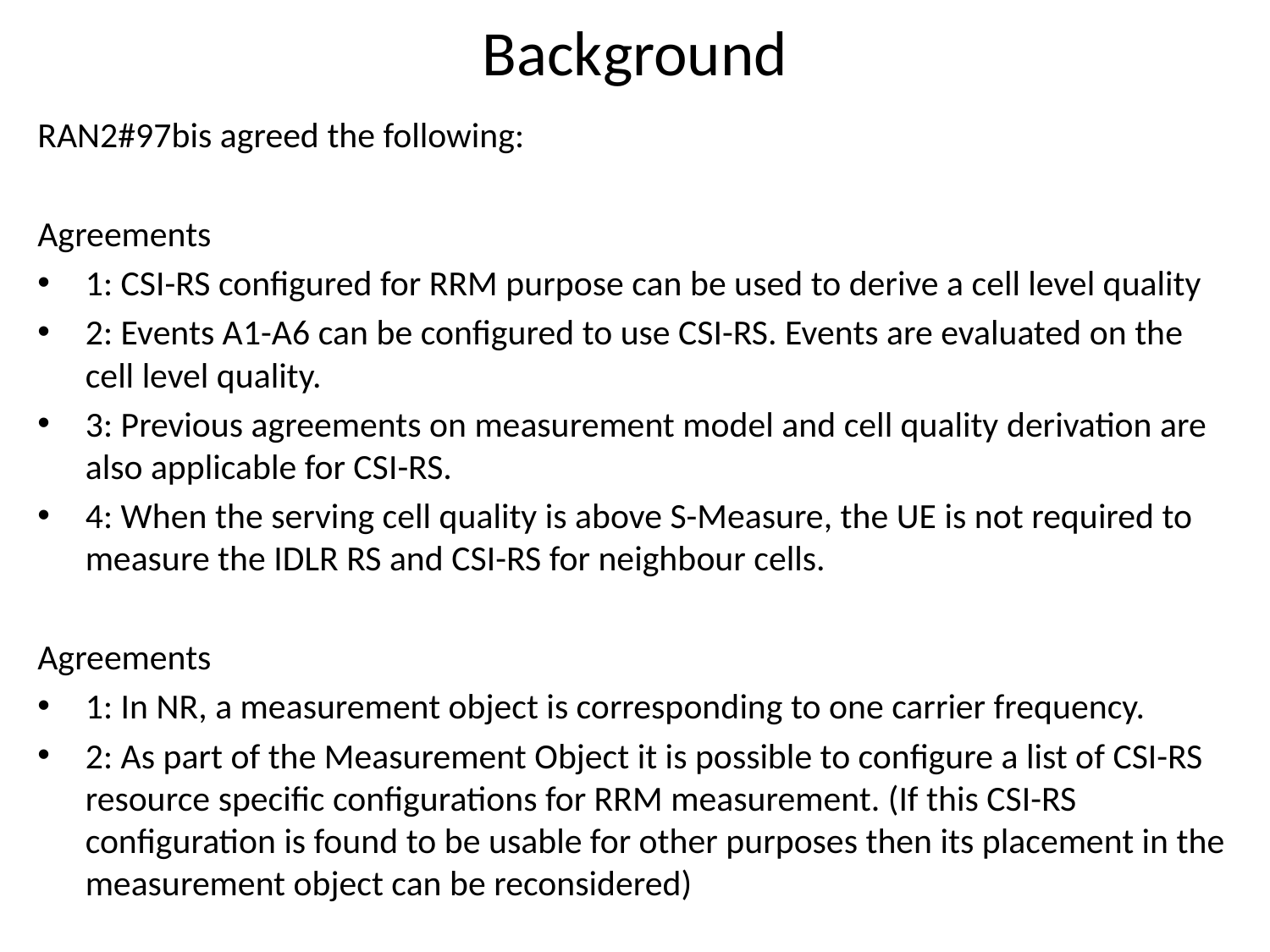

# Background
RAN2#97bis agreed the following:

Agreements
1: CSI-RS configured for RRM purpose can be used to derive a cell level quality
2: Events A1-A6 can be configured to use CSI-RS. Events are evaluated on the cell level quality.
3: Previous agreements on measurement model and cell quality derivation are also applicable for CSI-RS.
4: When the serving cell quality is above S-Measure, the UE is not required to measure the IDLR RS and CSI-RS for neighbour cells.

Agreements
1: In NR, a measurement object is corresponding to one carrier frequency.
2: As part of the Measurement Object it is possible to configure a list of CSI-RS resource specific configurations for RRM measurement. (If this CSI-RS configuration is found to be usable for other purposes then its placement in the measurement object can be reconsidered)